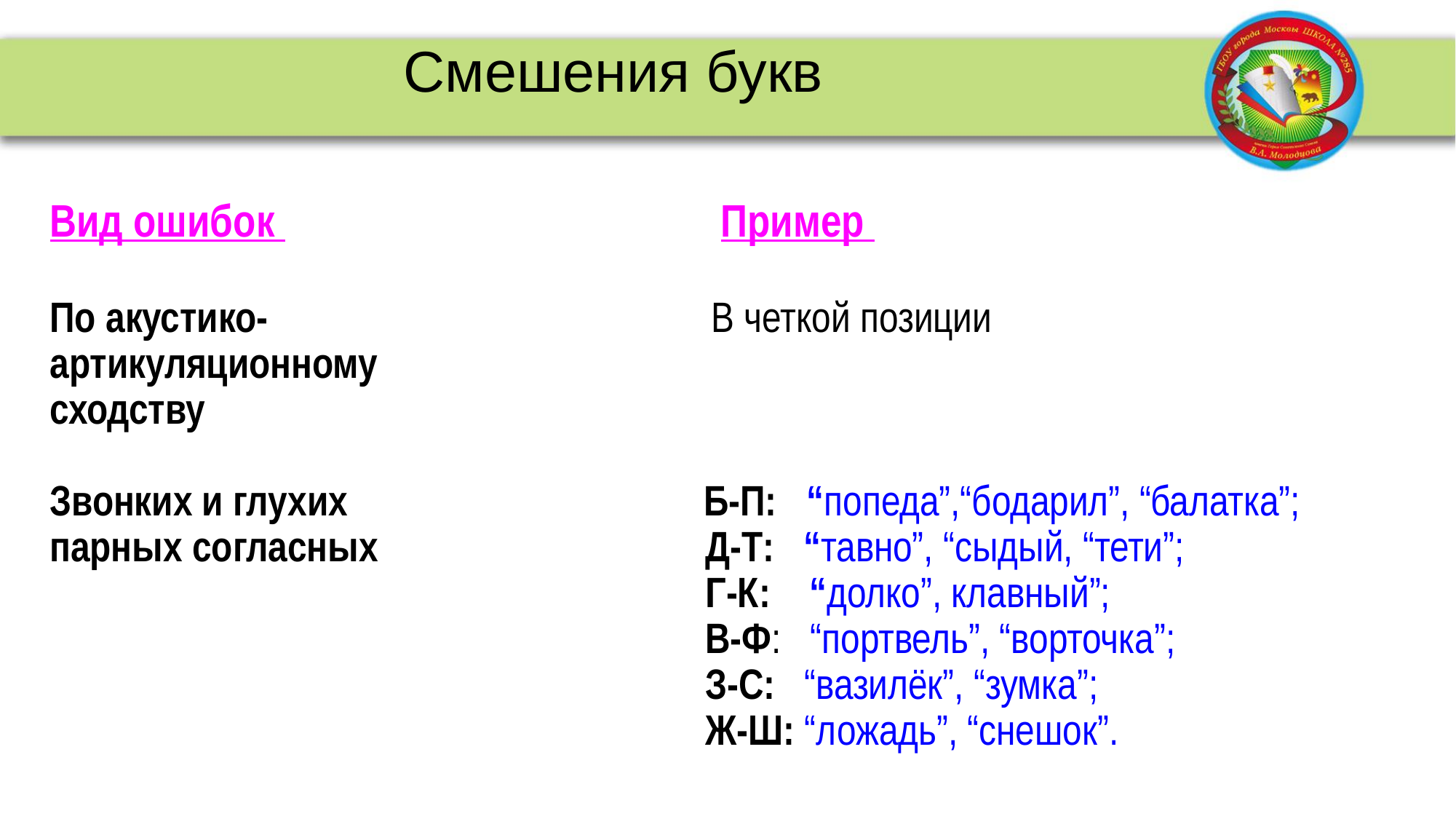

# Смешения букв

Вид ошибок                                           Пример

По акустико-                                              В четкой позиции
артикуляционному
сходству

Звонких и глухих                                     Б-П:   “попеда”,“бодарил”, “балатка”;
парных согласных                                  Д-Т:   “тавно”, “сыдый, “тети”;
                                                                    Г-К:    “долко”, клавный”;
                                                                    В-Ф:   “портвель”, “ворточка”;
                                                                    З-С:   “вазилёк”, “зумка”;
                                                                    Ж-Ш: “ложадь”, “снешок”.